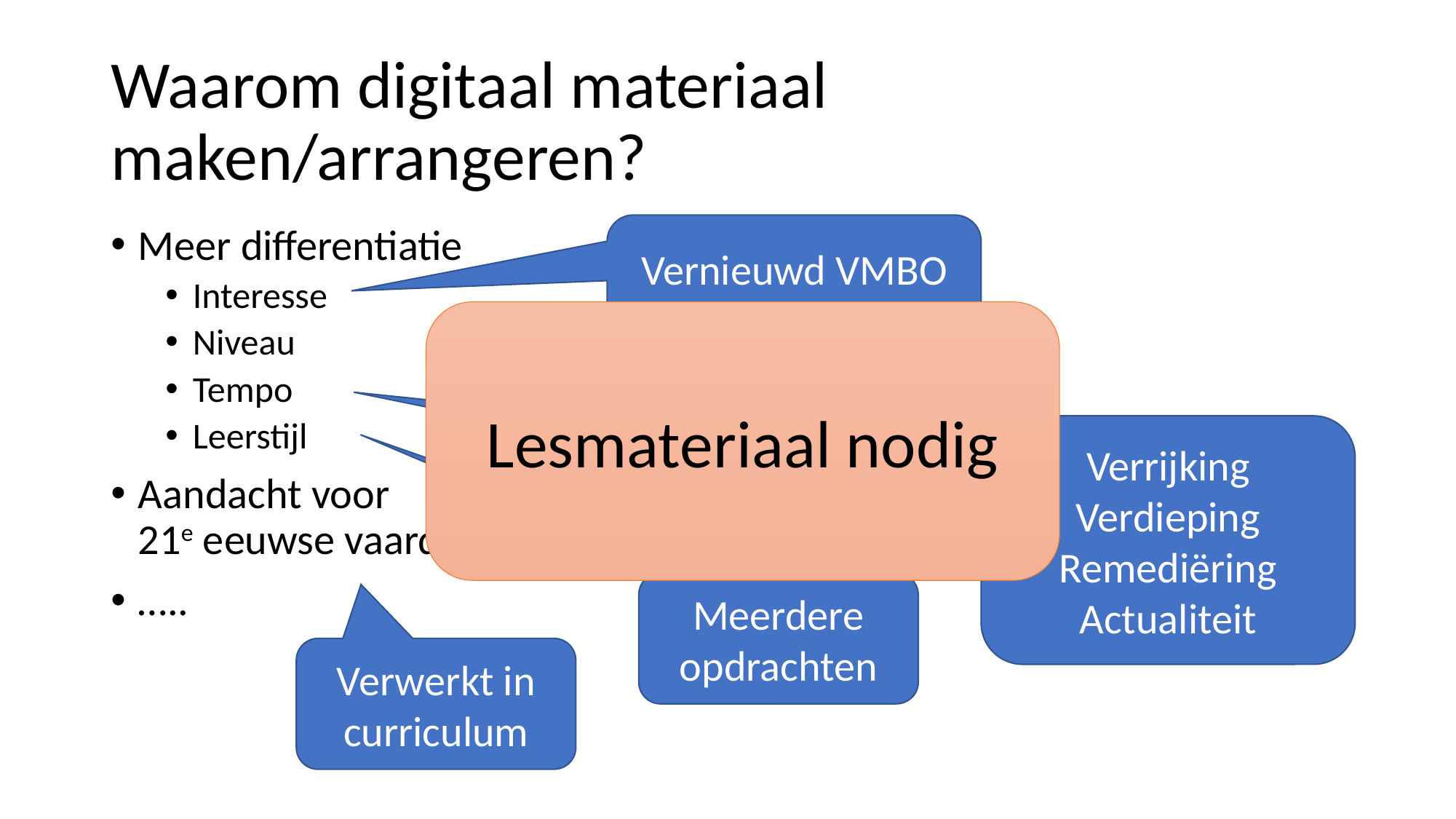

# Waarom digitaal materiaal maken/arrangeren?
Vernieuwd VMBO
‘Maatwerk’
Meer differentiatie
Interesse
Niveau
Tempo
Leerstijl
Aandacht voor
21e eeuwse vaardigheden
…..

Lesmateriaal nodig
Verrijking
Verdieping
Remediëring
Actualiteit
Meerdere opdrachten
Verwerkt in curriculum